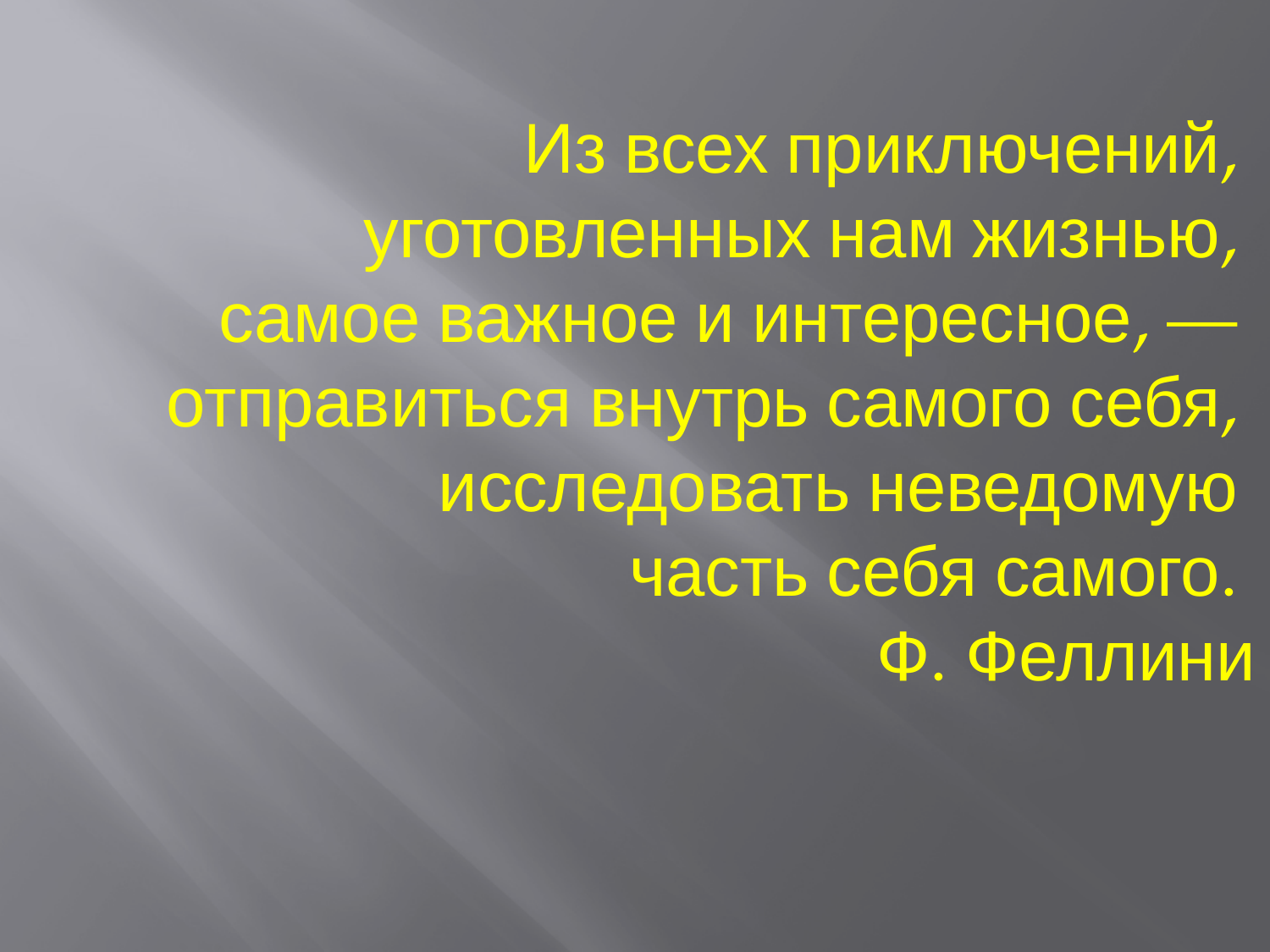

Из всех приключений,
уготовленных нам жизнью,
самое важное и интересное, —
отправиться внутрь самого себя,
исследовать неведомую
часть себя самого.
Ф. Феллини